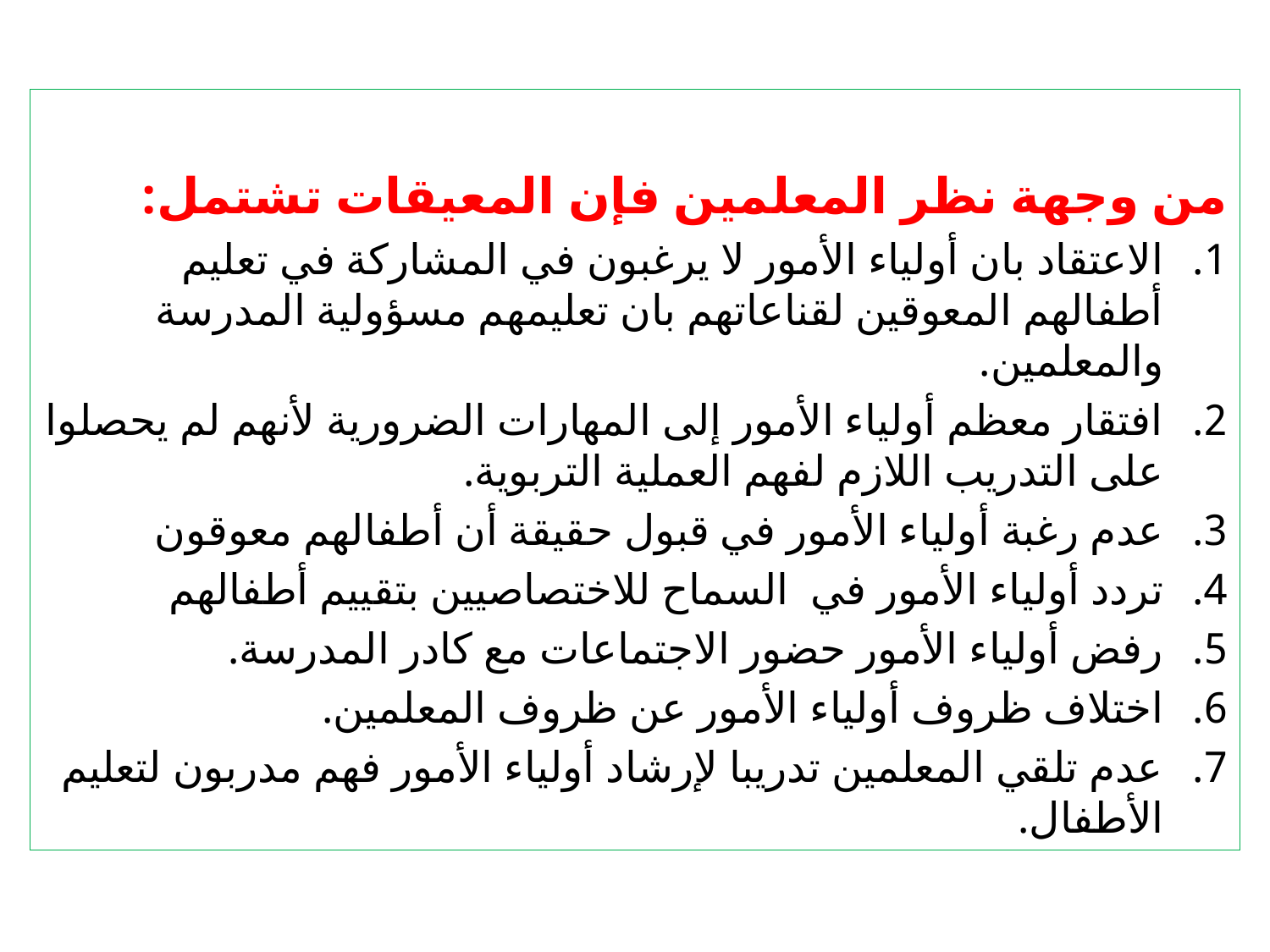

من وجهة نظر المعلمين فإن المعيقات تشتمل:
الاعتقاد بان أولياء الأمور لا يرغبون في المشاركة في تعليم أطفالهم المعوقين لقناعاتهم بان تعليمهم مسؤولية المدرسة والمعلمين.
افتقار معظم أولياء الأمور إلى المهارات الضرورية لأنهم لم يحصلوا على التدريب اللازم لفهم العملية التربوية.
عدم رغبة أولياء الأمور في قبول حقيقة أن أطفالهم معوقون
تردد أولياء الأمور في  السماح للاختصاصيين بتقييم أطفالهم
رفض أولياء الأمور حضور الاجتماعات مع كادر المدرسة.
اختلاف ظروف أولياء الأمور عن ظروف المعلمين.
عدم تلقي المعلمين تدريبا لإرشاد أولياء الأمور فهم مدربون لتعليم الأطفال.